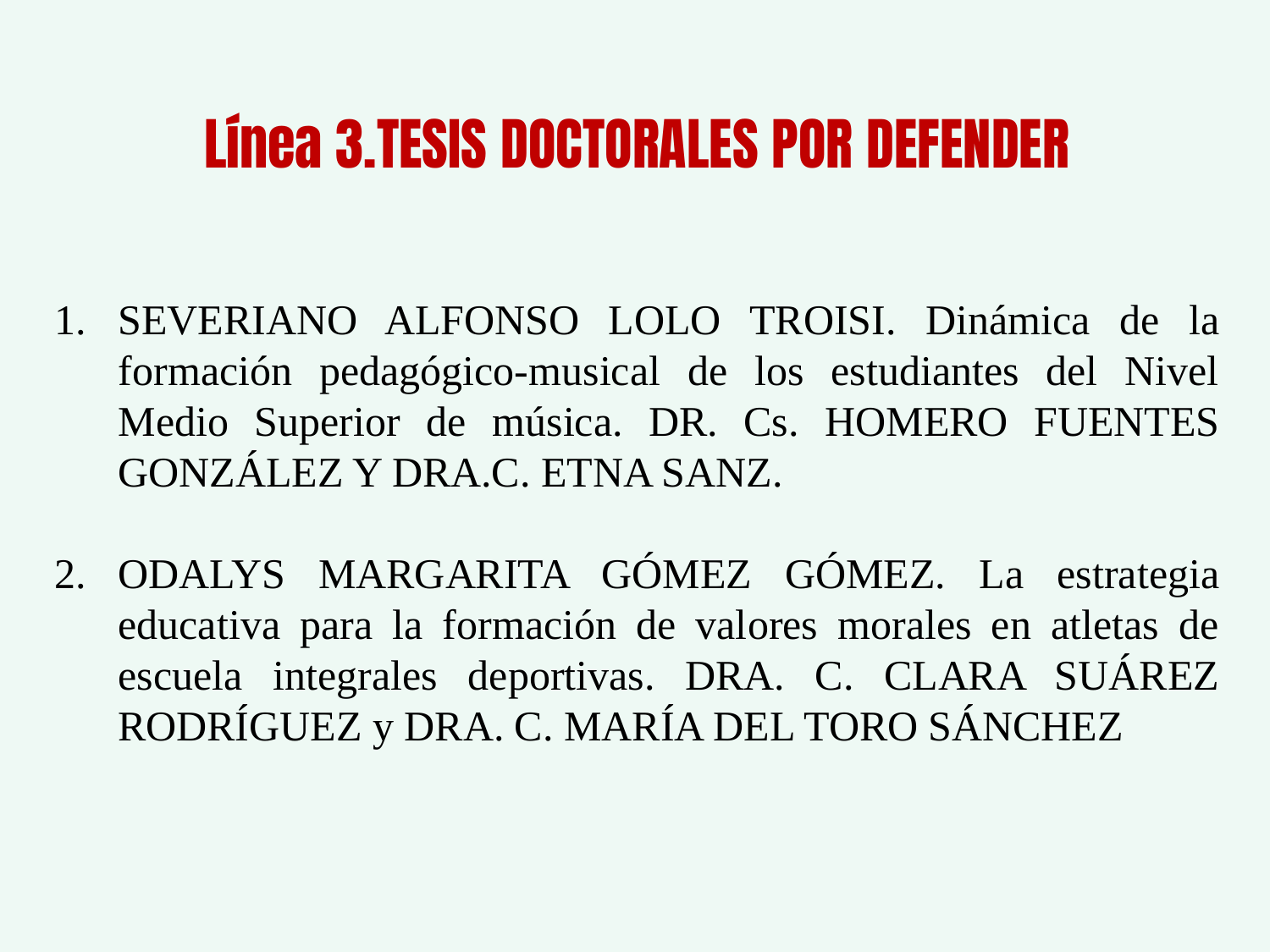

# Línea 3.TESIS DOCTORALES POR DEFENDER
SEVERIANO ALFONSO LOLO TROISI. Dinámica de la formación pedagógico-musical de los estudiantes del Nivel Medio Superior de música. DR. Cs. HOMERO FUENTES GONZÁLEZ Y DRA.C. ETNA SANZ.

ODALYS MARGARITA GÓMEZ GÓMEZ. La estrategia educativa para la formación de valores morales en atletas de escuela integrales deportivas. DRA. C. CLARA SUÁREZ RODRÍGUEZ y DRA. C. MARÍA DEL TORO SÁNCHEZ